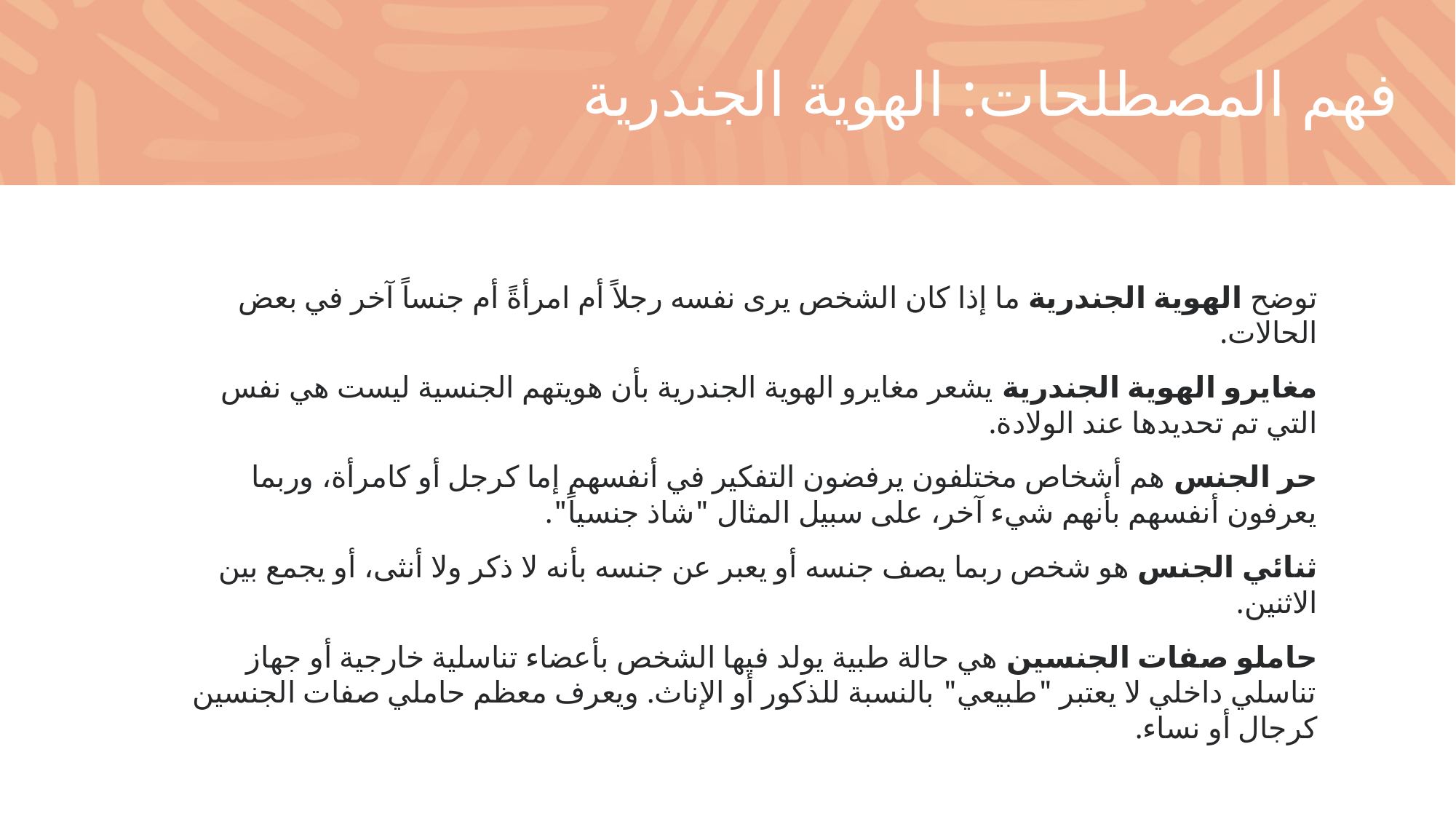

فهم المصطلحات: الهوية الجندرية
توضح الهوية الجندرية ما إذا كان الشخص يرى نفسه رجلاً أم امرأةً أم جنساً آخر في بعض الحالات.
مغايرو الهوية الجندرية يشعر مغايرو الهوية الجندرية بأن هويتهم الجنسية ليست هي نفس التي تم تحديدها عند الولادة.
حر الجنس هم أشخاص مختلفون يرفضون التفكير في أنفسهم إما كرجل أو كامرأة، وربما يعرفون أنفسهم بأنهم شيء آخر، على سبيل المثال "شاذ جنسياً".
ثنائي الجنس هو شخص ربما يصف جنسه أو يعبر عن جنسه بأنه لا ذكر ولا أنثى، أو يجمع بين الاثنين.
حاملو صفات الجنسين هي حالة طبية يولد فيها الشخص بأعضاء تناسلية خارجية أو جهاز تناسلي داخلي لا يعتبر "طبيعي" بالنسبة للذكور أو الإناث. ويعرف معظم حاملي صفات الجنسين كرجال أو نساء.